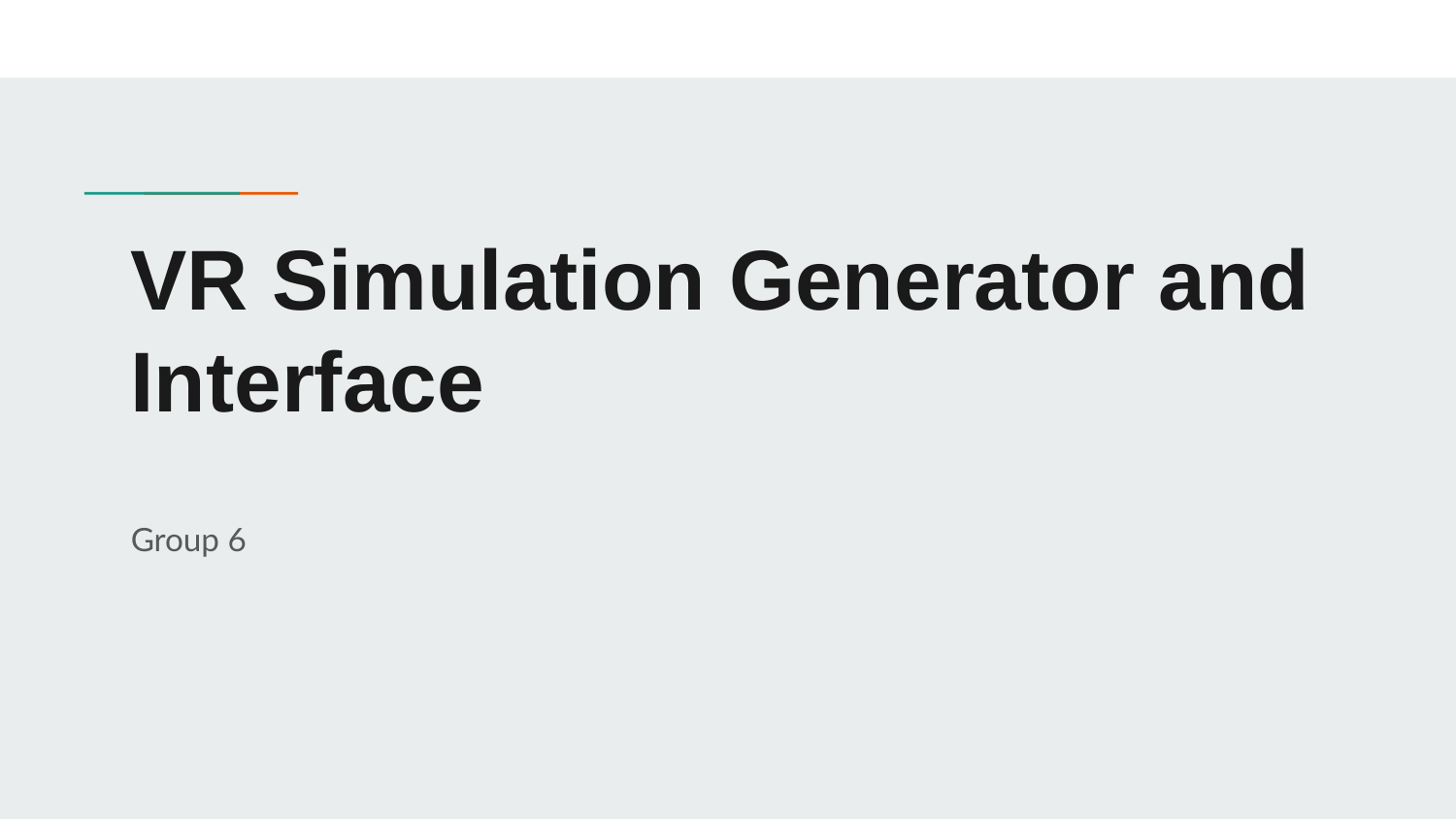

# VR Simulation Generator and Interface
Group 6